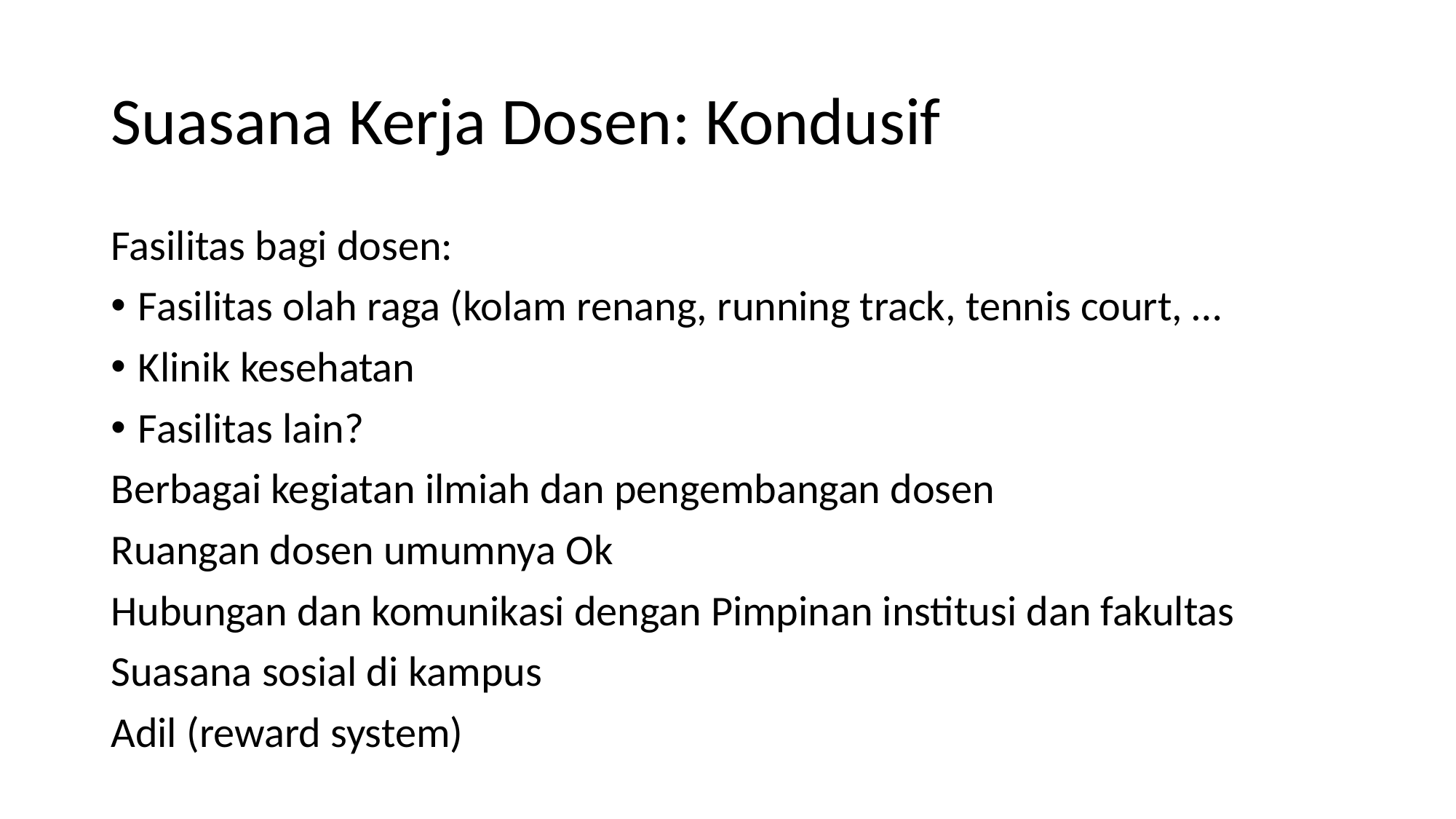

# Suasana Kerja Dosen: Kondusif
Fasilitas bagi dosen:
Fasilitas olah raga (kolam renang, running track, tennis court, …
Klinik kesehatan
Fasilitas lain?
Berbagai kegiatan ilmiah dan pengembangan dosen
Ruangan dosen umumnya Ok
Hubungan dan komunikasi dengan Pimpinan institusi dan fakultas
Suasana sosial di kampus
Adil (reward system)